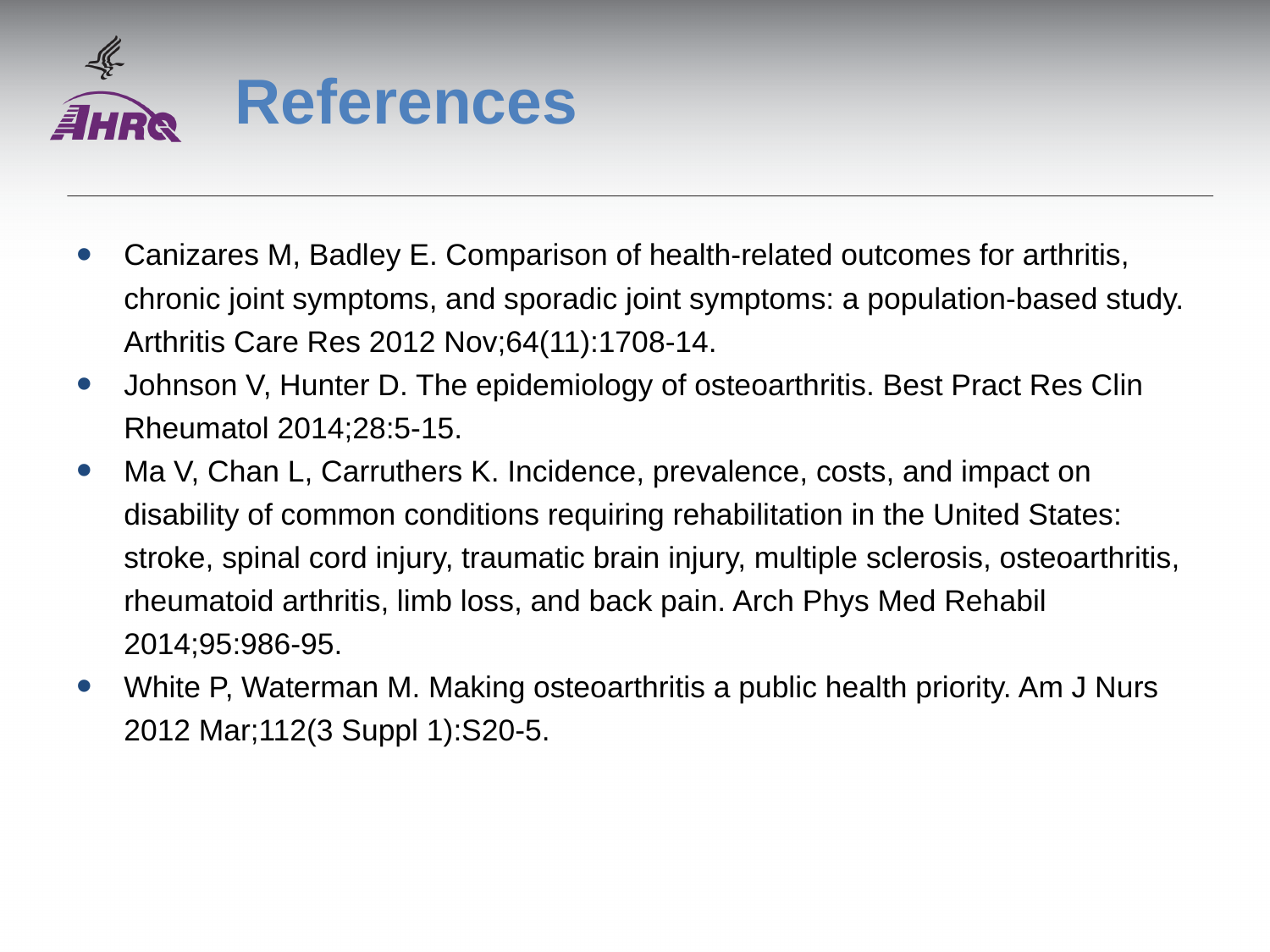

# References
Canizares M, Badley E. Comparison of health-related outcomes for arthritis, chronic joint symptoms, and sporadic joint symptoms: a population-based study. Arthritis Care Res 2012 Nov;64(11):1708-14.
Johnson V, Hunter D. The epidemiology of osteoarthritis. Best Pract Res Clin Rheumatol 2014;28:5-15.
Ma V, Chan L, Carruthers K. Incidence, prevalence, costs, and impact on disability of common conditions requiring rehabilitation in the United States: stroke, spinal cord injury, traumatic brain injury, multiple sclerosis, osteoarthritis, rheumatoid arthritis, limb loss, and back pain. Arch Phys Med Rehabil 2014;95:986-95.
White P, Waterman M. Making osteoarthritis a public health priority. Am J Nurs 2012 Mar;112(3 Suppl 1):S20-5.